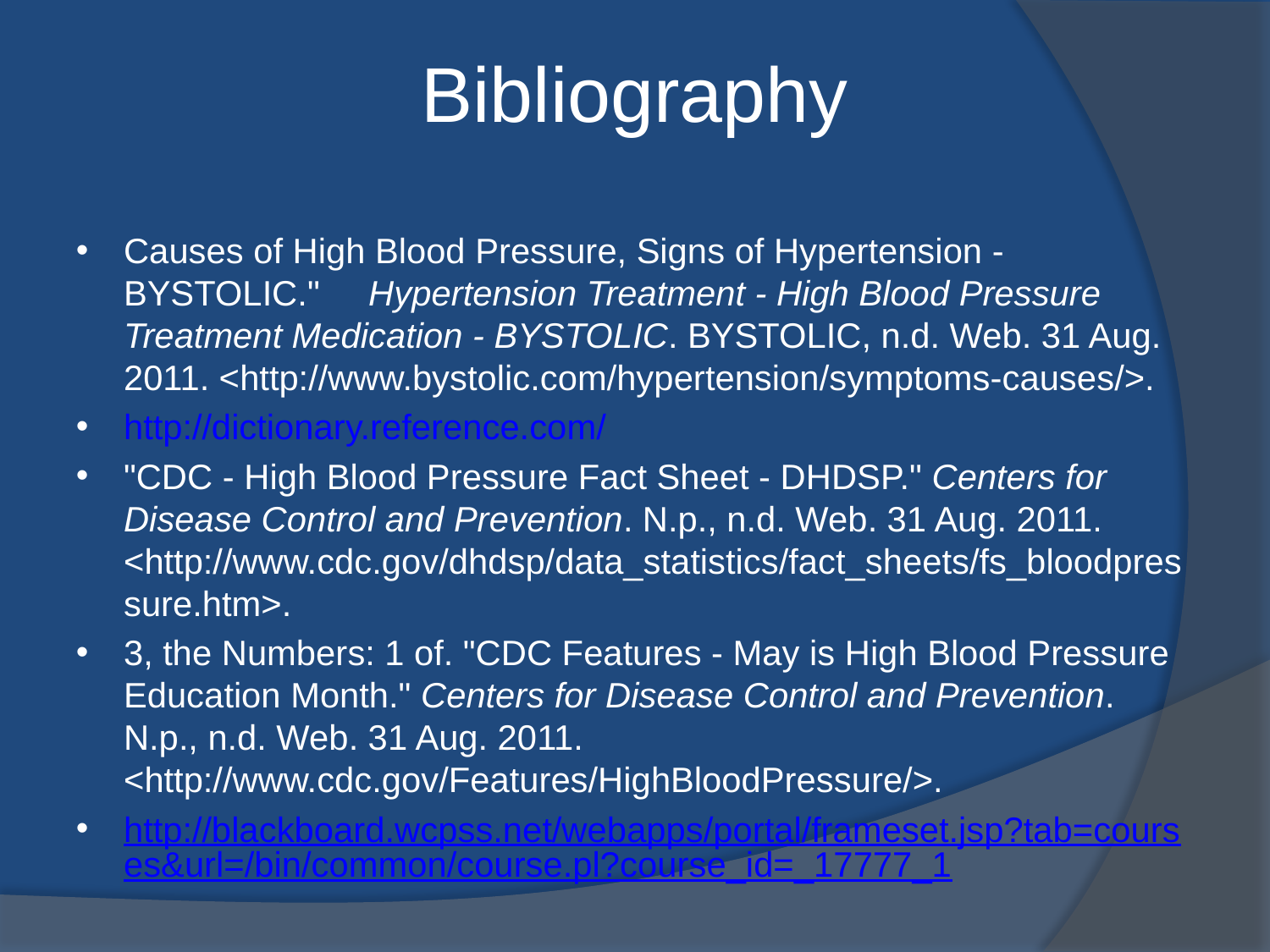

Bibliography
Causes of High Blood Pressure, Signs of Hypertension - BYSTOLIC."     Hypertension Treatment - High Blood Pressure Treatment Medication - BYSTOLIC. BYSTOLIC, n.d. Web. 31 Aug. 2011. <http://www.bystolic.com/hypertension/symptoms-causes/>.
http://dictionary.reference.com/
"CDC - High Blood Pressure Fact Sheet - DHDSP." Centers for Disease Control and Prevention. N.p., n.d. Web. 31 Aug. 2011. <http://www.cdc.gov/dhdsp/data_statistics/fact_sheets/fs_bloodpressure.htm>.
3, the Numbers: 1 of. "CDC Features - May is High Blood Pressure Education Month." Centers for Disease Control and Prevention. N.p., n.d. Web. 31 Aug. 2011. <http://www.cdc.gov/Features/HighBloodPressure/>.
http://blackboard.wcpss.net/webapps/portal/frameset.jsp?tab=courses&url=/bin/common/course.pl?course_id=_17777_1